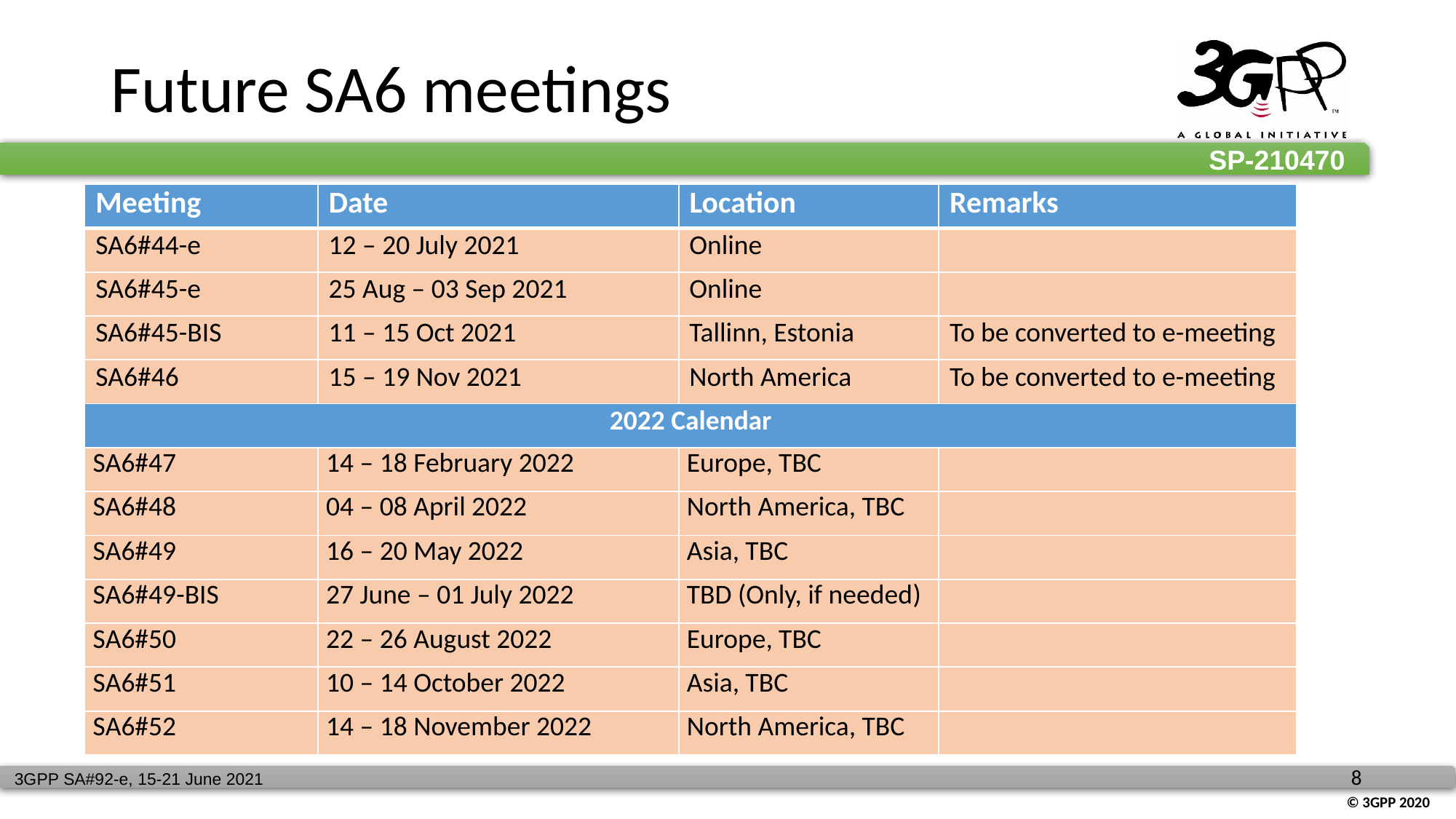

Future SA6 meetings
| Meeting | Date | Location | Remarks |
| --- | --- | --- | --- |
| SA6#44-e | 12 – 20 July 2021 | Online |  |
| SA6#45-e | 25 Aug – 03 Sep 2021 | Online |  |
| SA6#45-BIS | 11 – 15 Oct 2021 | Tallinn, Estonia | To be converted to e-meeting |
| SA6#46 | 15 – 19 Nov 2021 | North America | To be converted to e-meeting |
| 2022 Calendar |  |  |  |
| SA6#47 | 14 – 18 February 2022 | Europe, TBC |  |
| SA6#48 | 04 – 08 April 2022 | North America, TBC |  |
| SA6#49 | 16 – 20 May 2022 | Asia, TBC |  |
| SA6#49-BIS | 27 June – 01 July 2022 | TBD (Only, if needed) |  |
| SA6#50 | 22 – 26 August 2022 | Europe, TBC |  |
| SA6#51 | 10 – 14 October 2022 | Asia, TBC |  |
| SA6#52 | 14 – 18 November 2022 | North America, TBC |  |